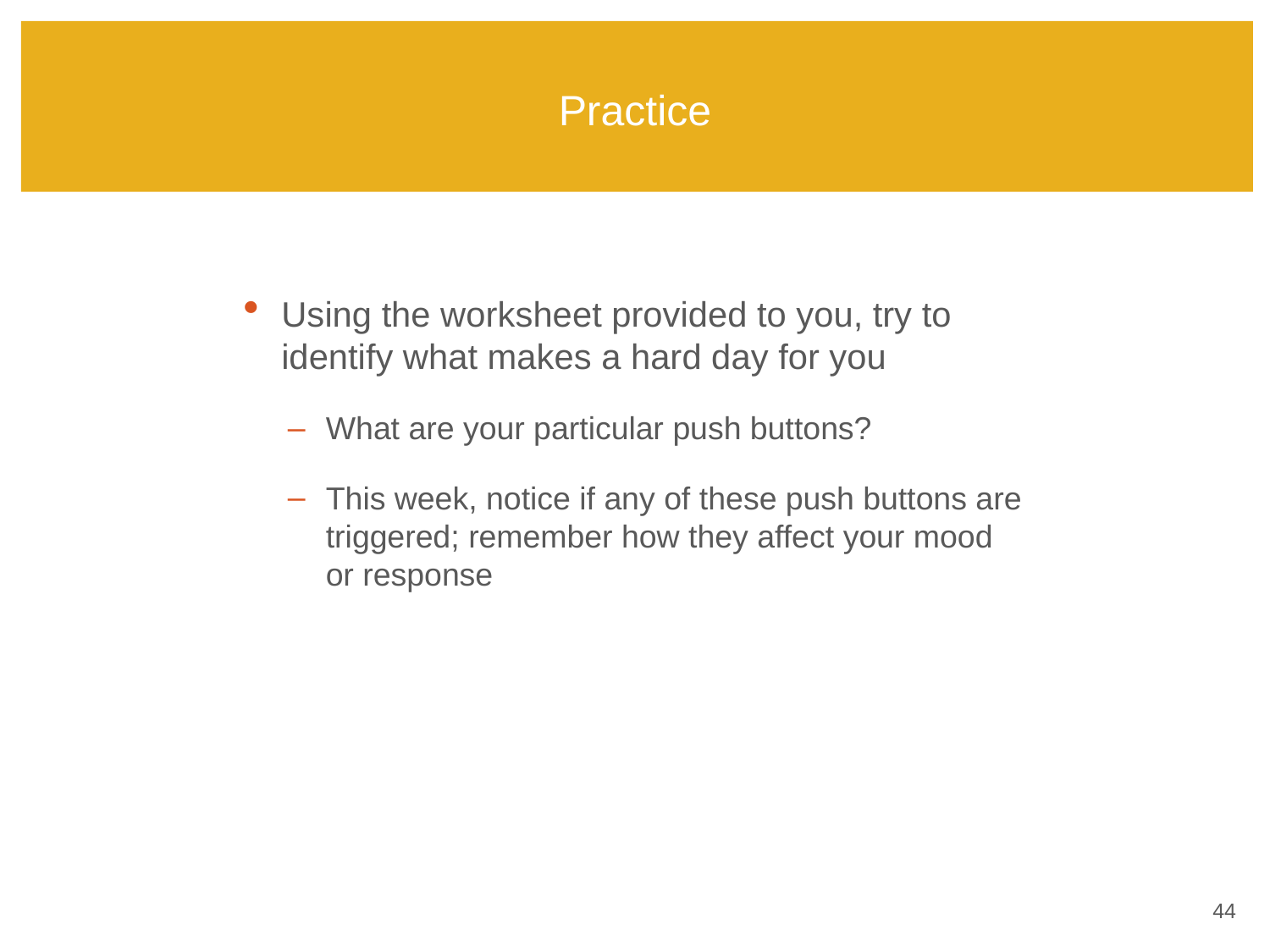

# Practice
Using the worksheet provided to you, try to identify what makes a hard day for you
What are your particular push buttons?
This week, notice if any of these push buttons are triggered; remember how they affect your mood or response
44